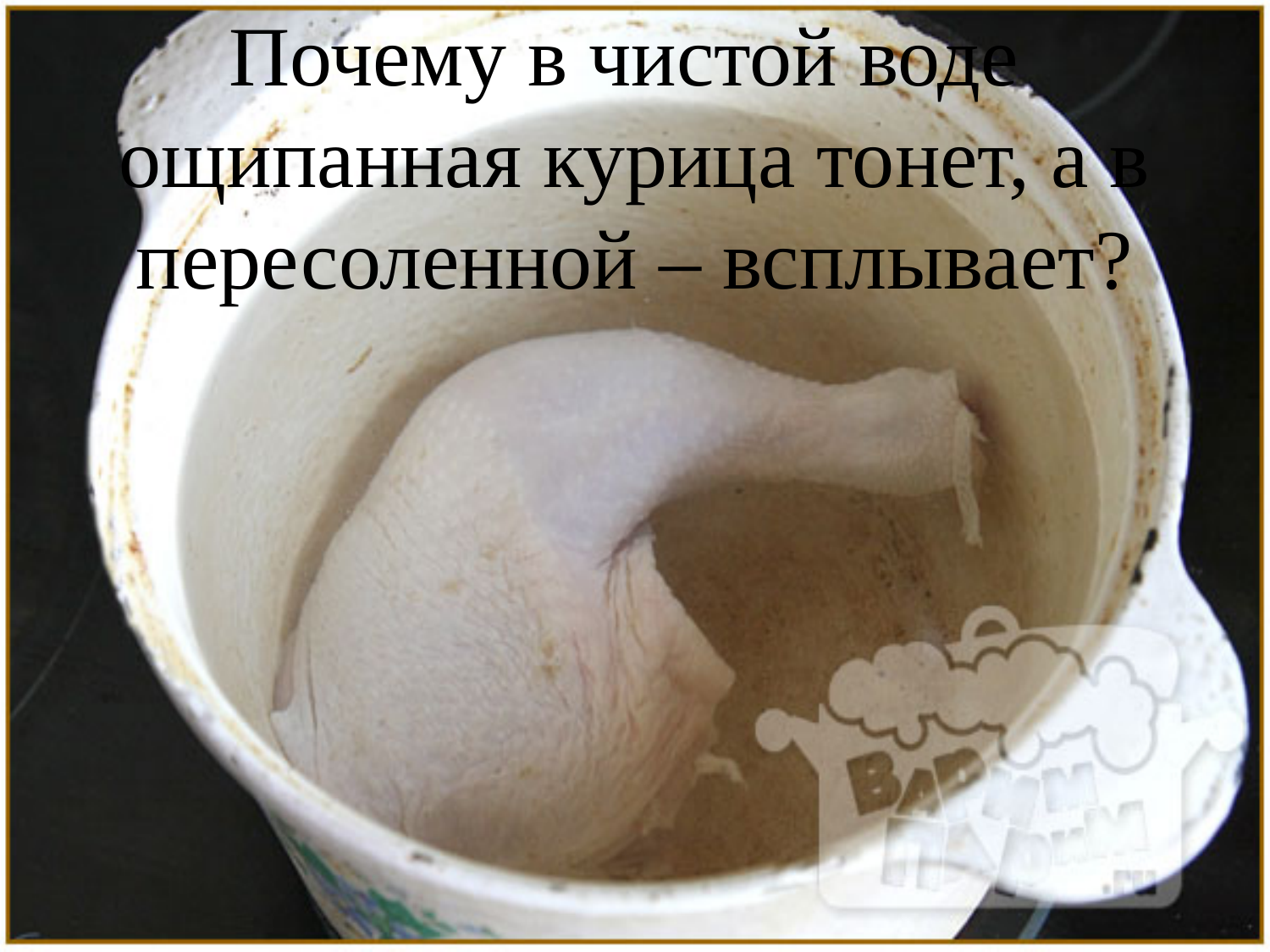

# Почему в чистой воде ощипанная курица тонет, а в пересоленной – всплывает?